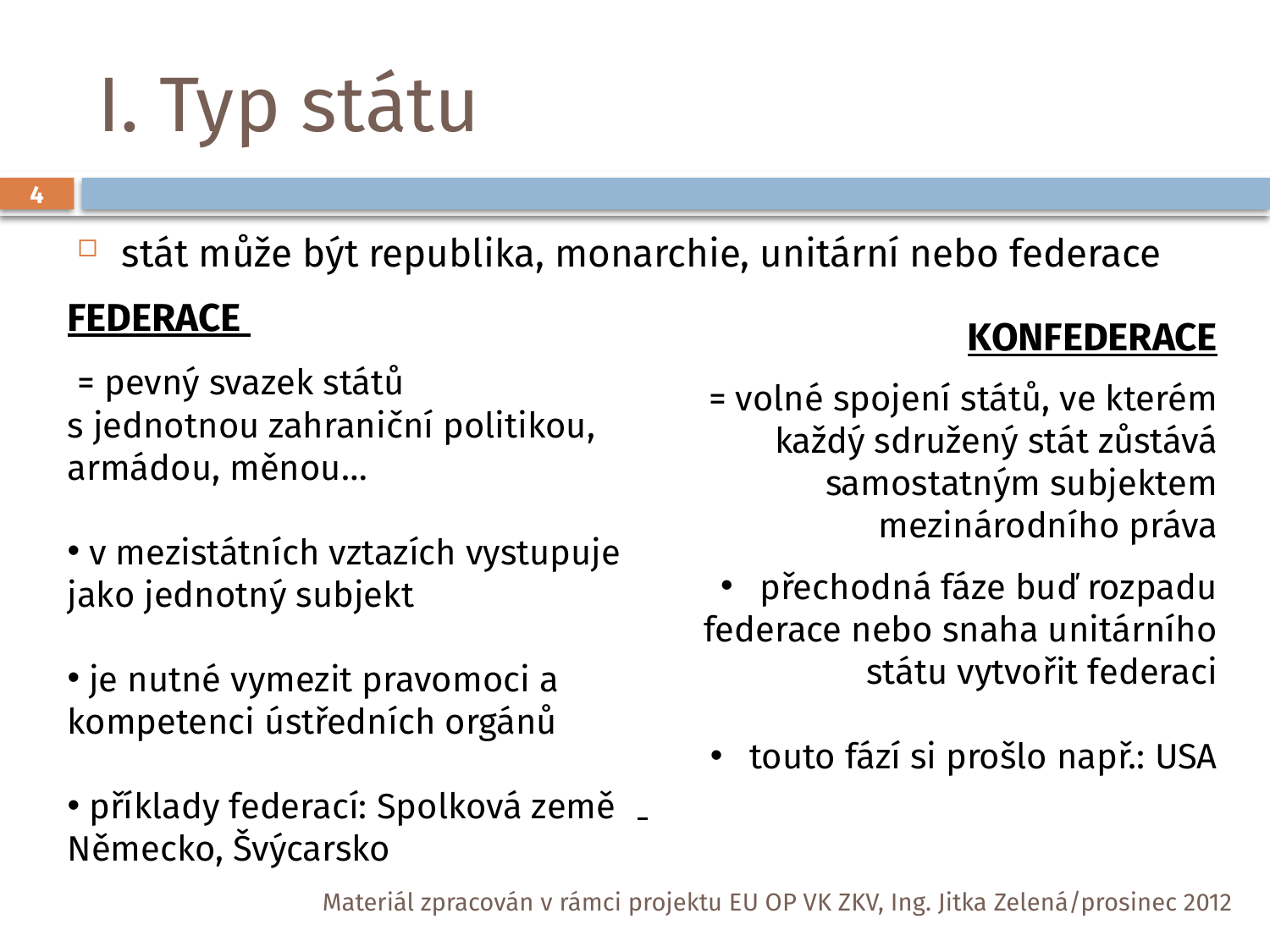

# I. Typ státu
4
stát může být republika, monarchie, unitární nebo federace

FEDERACE

 = pevný svazek států
s jednotnou zahraniční politikou, armádou, měnou…

 v mezistátních vztazích vystupuje jako jednotný subjekt

 je nutné vymezit pravomoci a kompetenci ústředních orgánů

 příklady federací: Spolková země Německo, Švýcarsko
KONFEDERACE

= volné spojení států, ve kterém každý sdružený stát zůstává samostatným subjektem mezinárodního práva

 přechodná fáze buď rozpadu federace nebo snaha unitárního státu vytvořit federaci

 touto fází si prošlo např.: USA

Materiál zpracován v rámci projektu EU OP VK ZKV, Ing. Jitka Zelená/prosinec 2012